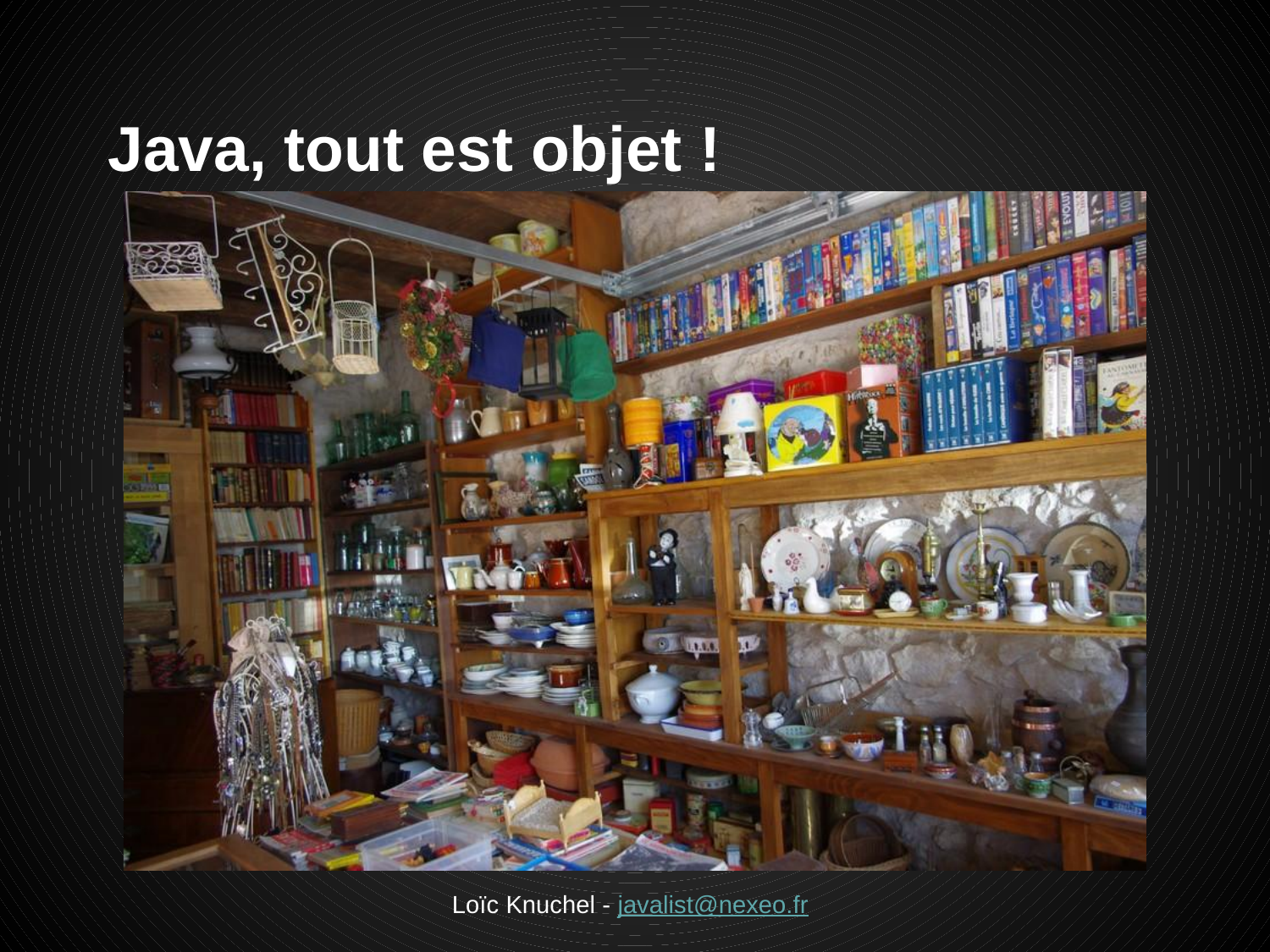

# Java, tout est objet !

Loïc Knuchel - javalist@nexeo.fr